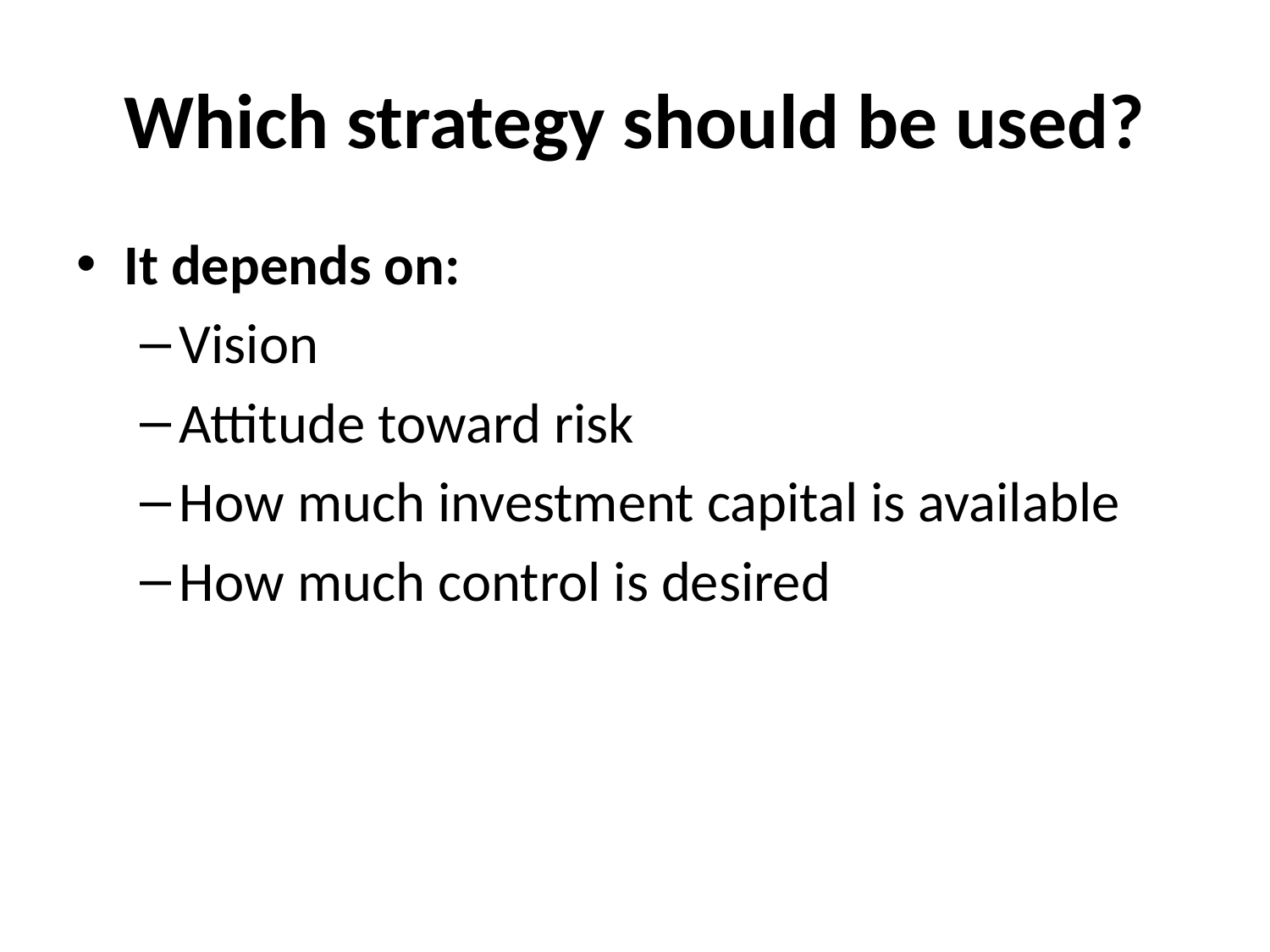

# Which strategy should be used?
It depends on:
Vision
Attitude toward risk
How much investment capital is available
How much control is desired